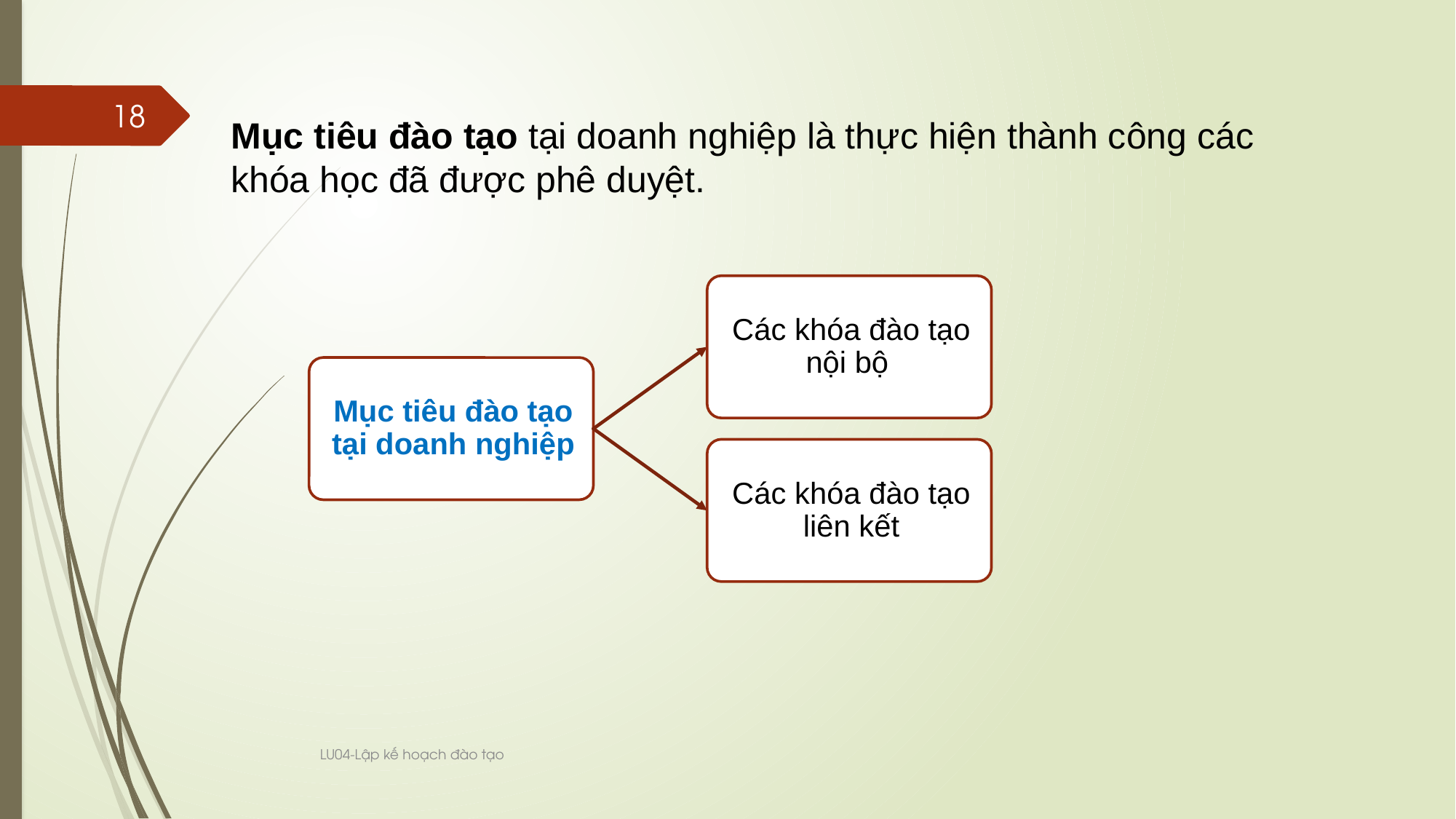

18
Mục tiêu đào tạo tại doanh nghiệp là thực hiện thành công các khóa học đã được phê duyệt.
Mục tiêu đào tạo tại doanh nghiệp

Các khóa đào tạo nội bộ

Các khóa đào tạo liên kết
LU04-Lập kế hoạch đào tạo